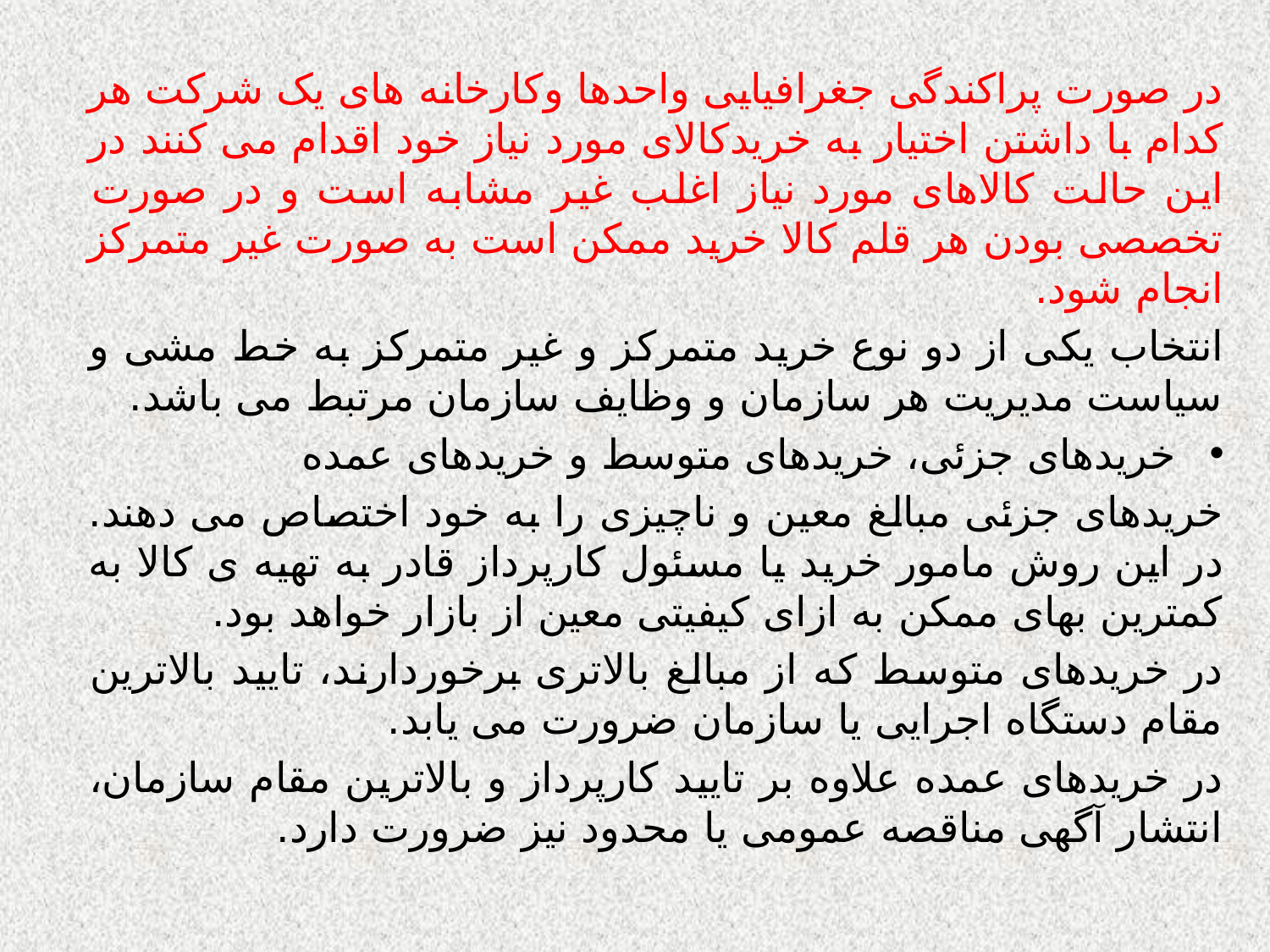

در صورت پراکندگی جغرافیایی واحدها وکارخانه های یک شرکت هر کدام با داشتن اختیار به خریدکالای مورد نیاز خود اقدام می کنند در این حالت کالاهای مورد نیاز اغلب غیر مشابه است و در صورت تخصصی بودن هر قلم کالا خرید ممکن است به صورت غیر متمرکز انجام شود.
انتخاب یکی از دو نوع خرید متمرکز و غیر متمرکز به خط مشی و سیاست مدیریت هر سازمان و وظایف سازمان مرتبط می باشد.
خریدهای جزئی، خریدهای متوسط و خریدهای عمده
خریدهای جزئی مبالغ معین و ناچیزی را به خود اختصاص می دهند. در این روش مامور خرید یا مسئول کارپرداز قادر به تهیه ی کالا به کمترین بهای ممکن به ازای کیفیتی معین از بازار خواهد بود.
در خریدهای متوسط که از مبالغ بالاتری برخوردارند، تایید بالاترین مقام دستگاه اجرایی یا سازمان ضرورت می یابد.
در خریدهای عمده علاوه بر تایید کارپرداز و بالاترین مقام سازمان، انتشار آگهی مناقصه عمومی یا محدود نیز ضرورت دارد.